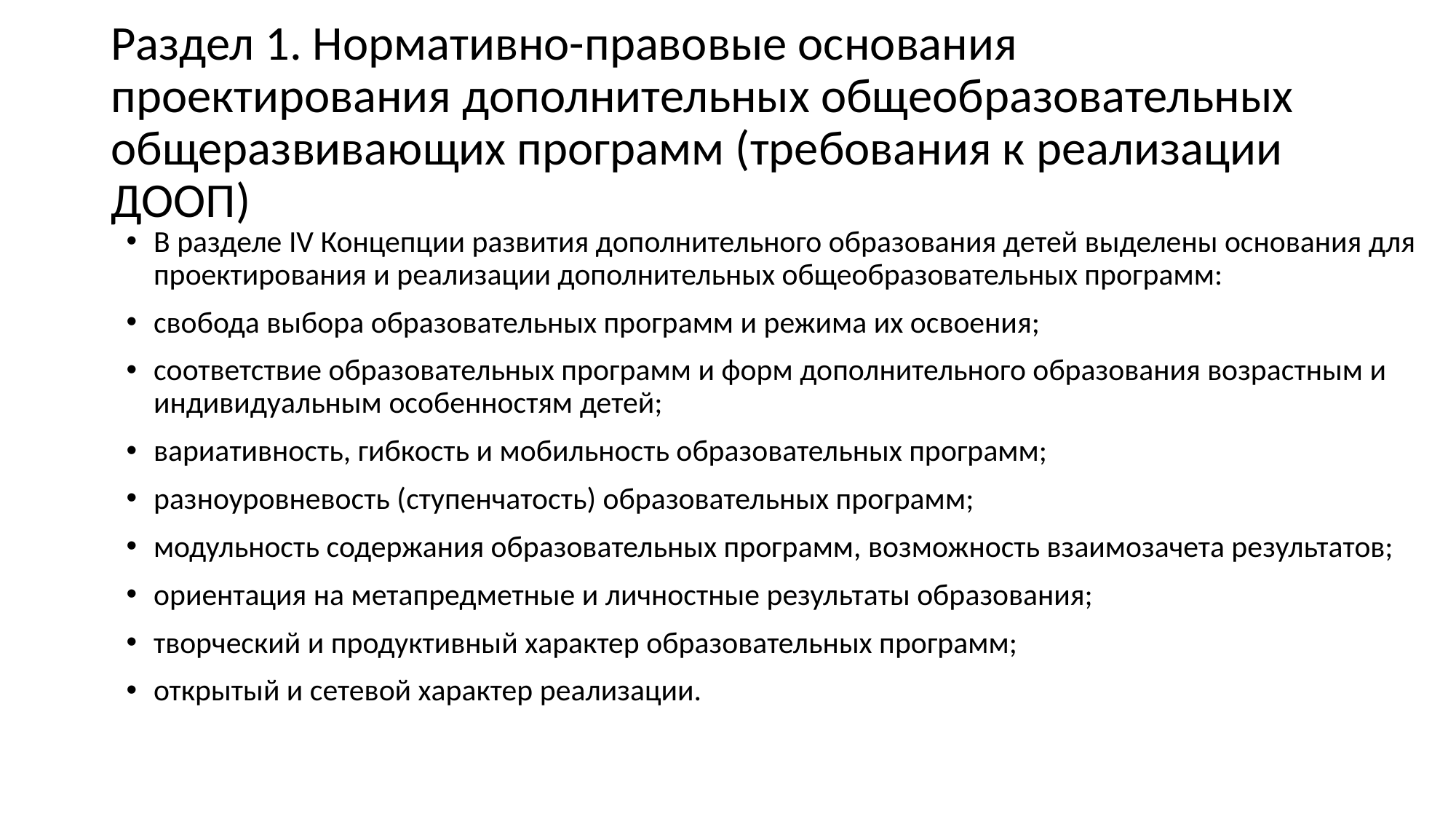

# Раздел 1. Нормативно-правовые основания проектирования дополнительных общеобразовательных общеразвивающих программ (требования к реализации ДООП)
В разделе IV Концепции развития дополнительного образования детей выделены основания для проектирования и реализации дополнительных общеобразовательных программ:
свобода выбора образовательных программ и режима их освоения;
соответствие образовательных программ и форм дополнительного образования возрастным и индивидуальным особенностям детей;
вариативность, гибкость и мобильность образовательных программ;
разноуровневость (ступенчатость) образовательных программ;
модульность содержания образовательных программ, возможность взаимозачета результатов;
ориентация на метапредметные и личностные результаты образования;
творческий и продуктивный характер образовательных программ;
открытый и сетевой характер реализации.